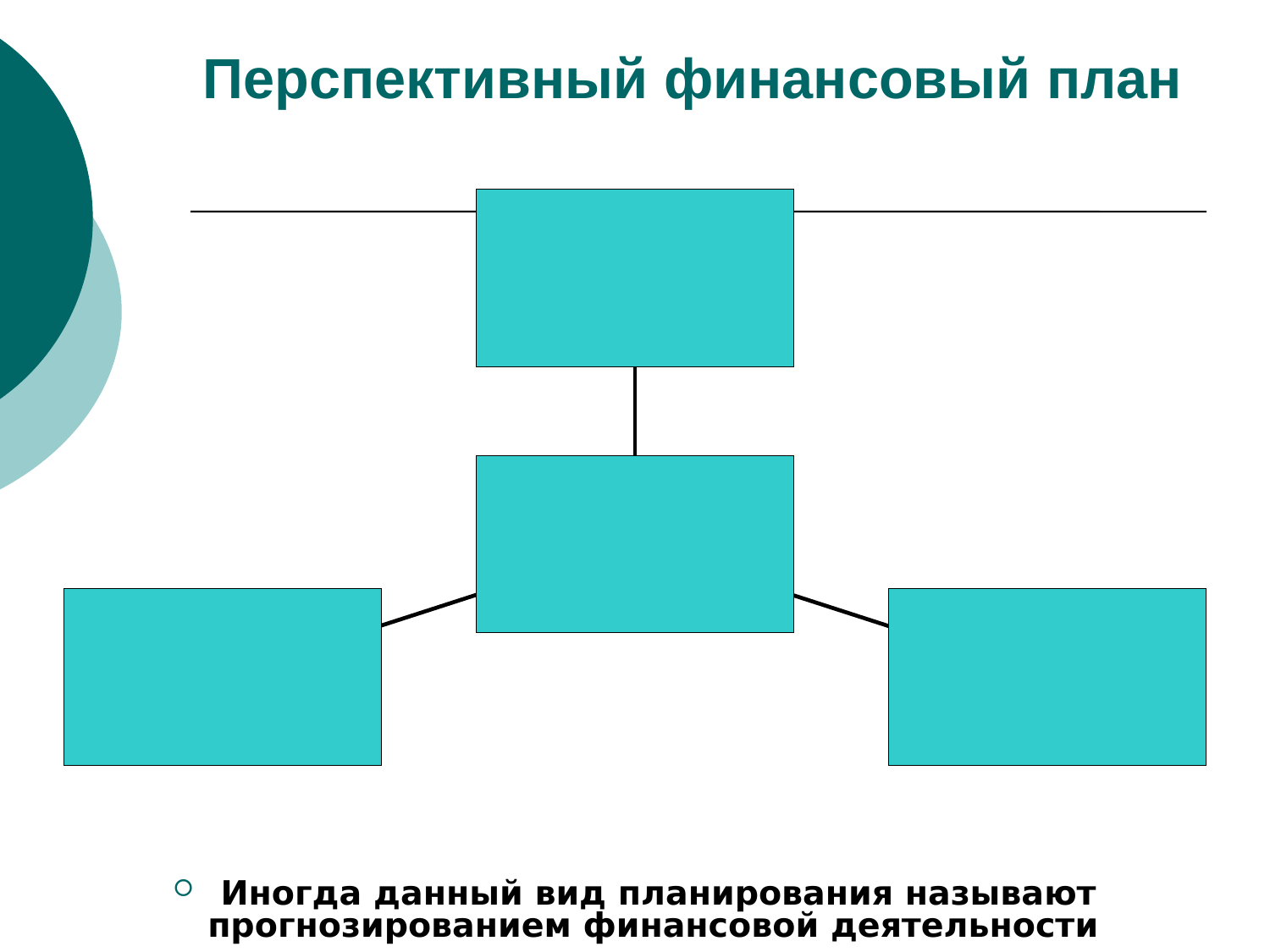

# Перспективный финансовый план

Иногда данный вид планирования называют прогнозированием финансовой деятельности